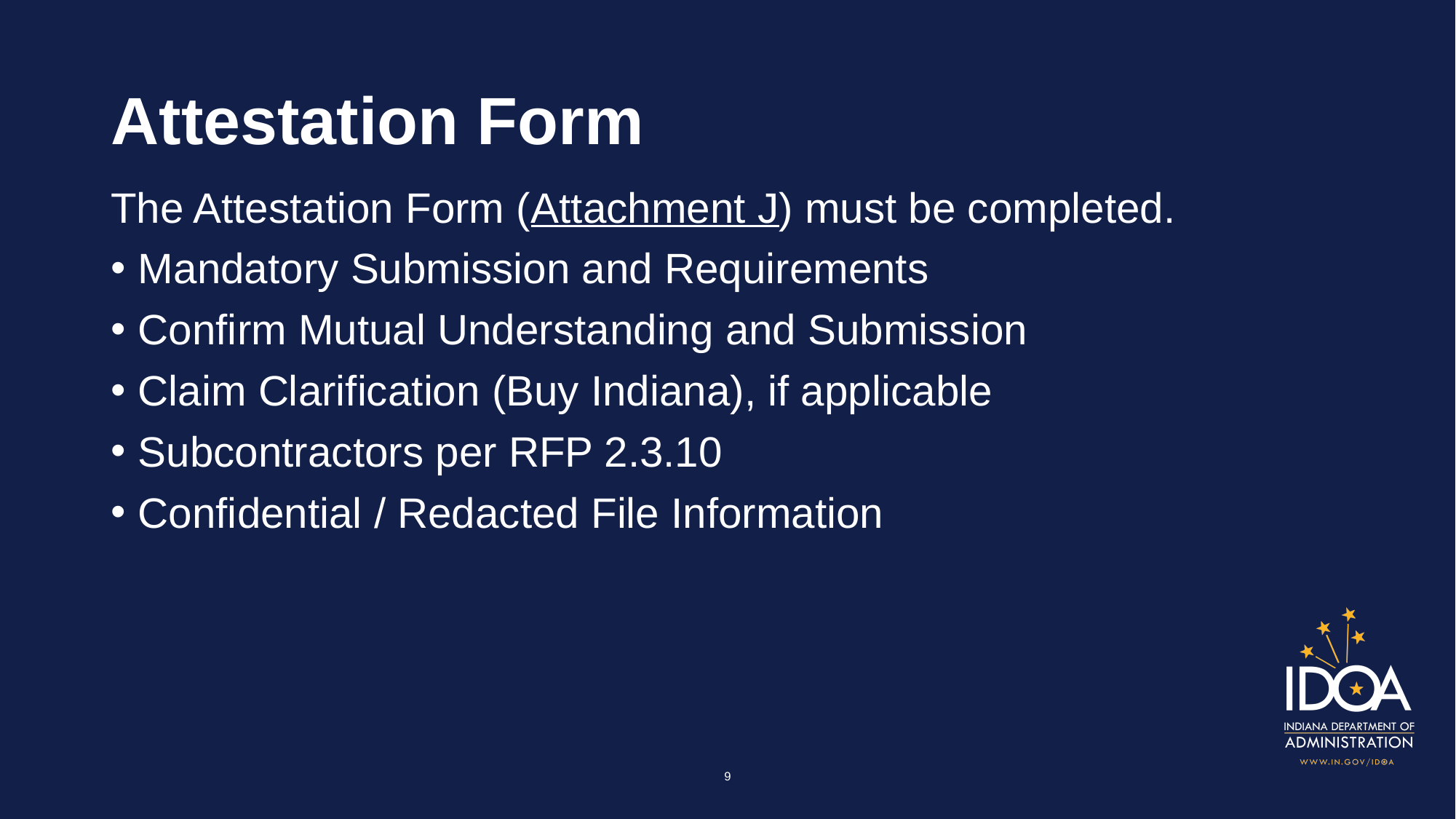

# Attestation Form
The Attestation Form (Attachment J) must be completed.
Mandatory Submission and Requirements
Confirm Mutual Understanding and Submission
Claim Clarification (Buy Indiana), if applicable
Subcontractors per RFP 2.3.10
Confidential / Redacted File Information

9